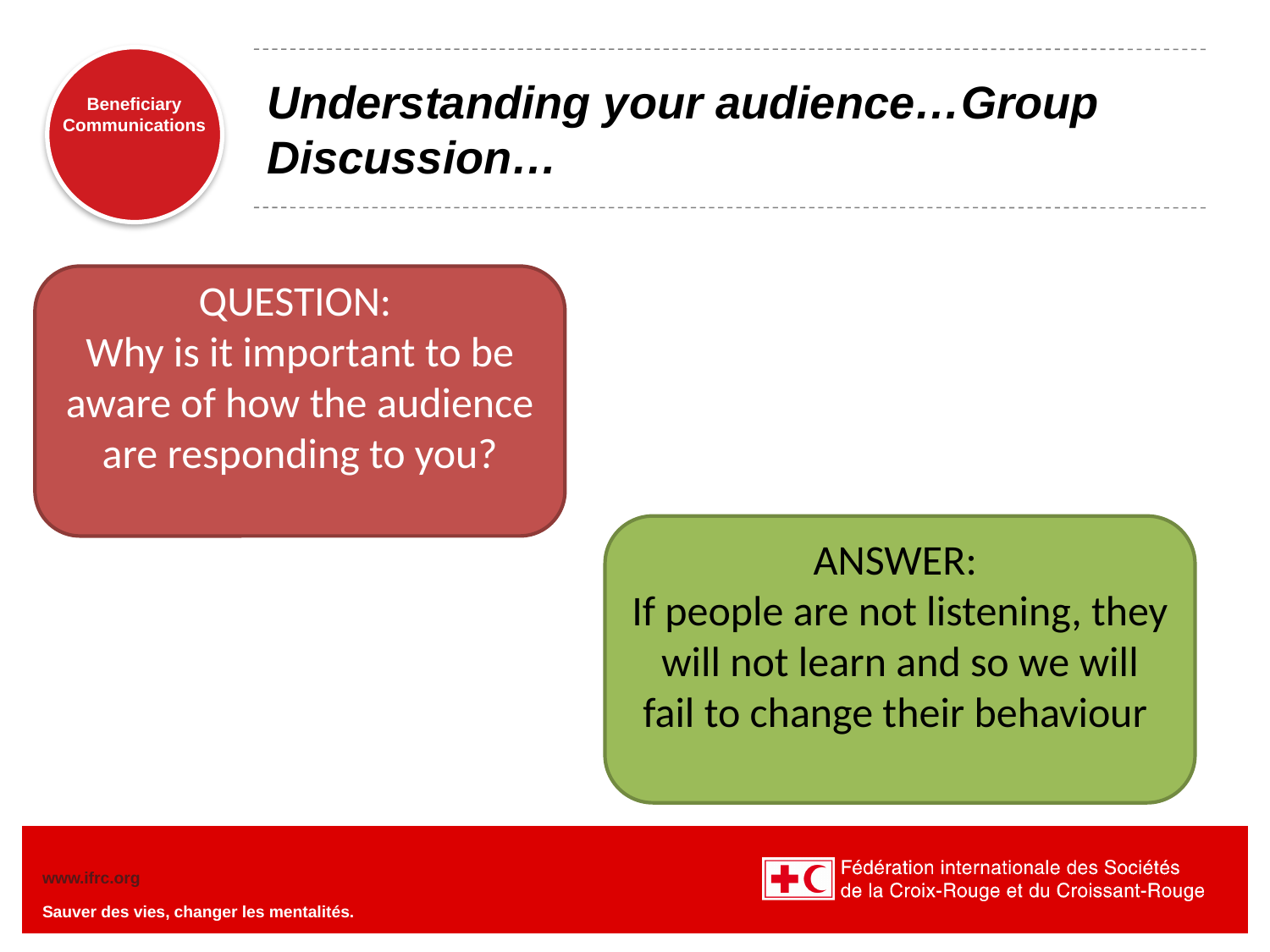

# Understanding your audience…Group Discussion…
QUESTION:
Why is it important to be aware of how the audience are responding to you?

ANSWER:
If people are not listening, they will not learn and so we will fail to change their behaviour